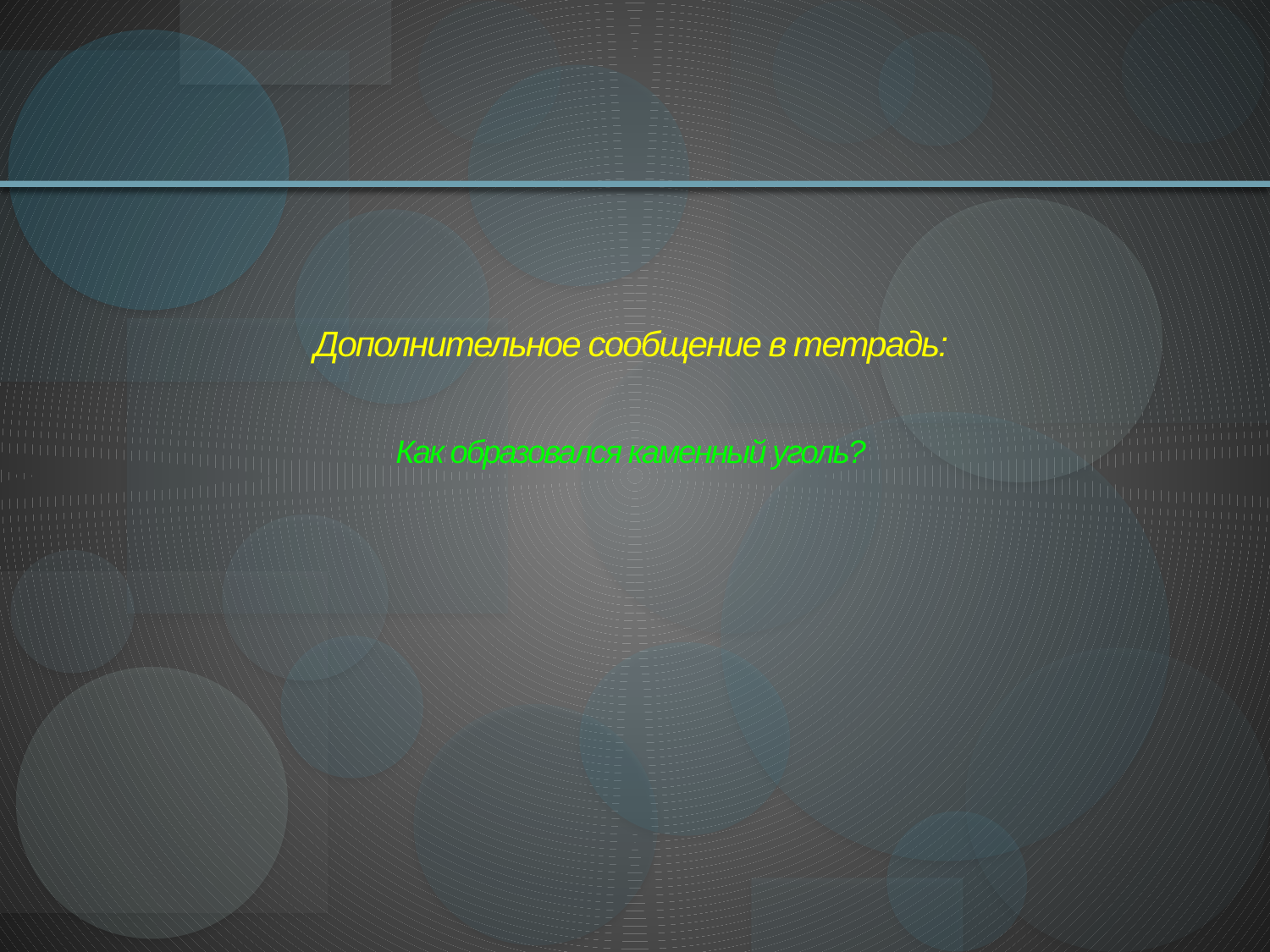

# Дополнительное сообщение в тетрадь: Как образовался каменный уголь?